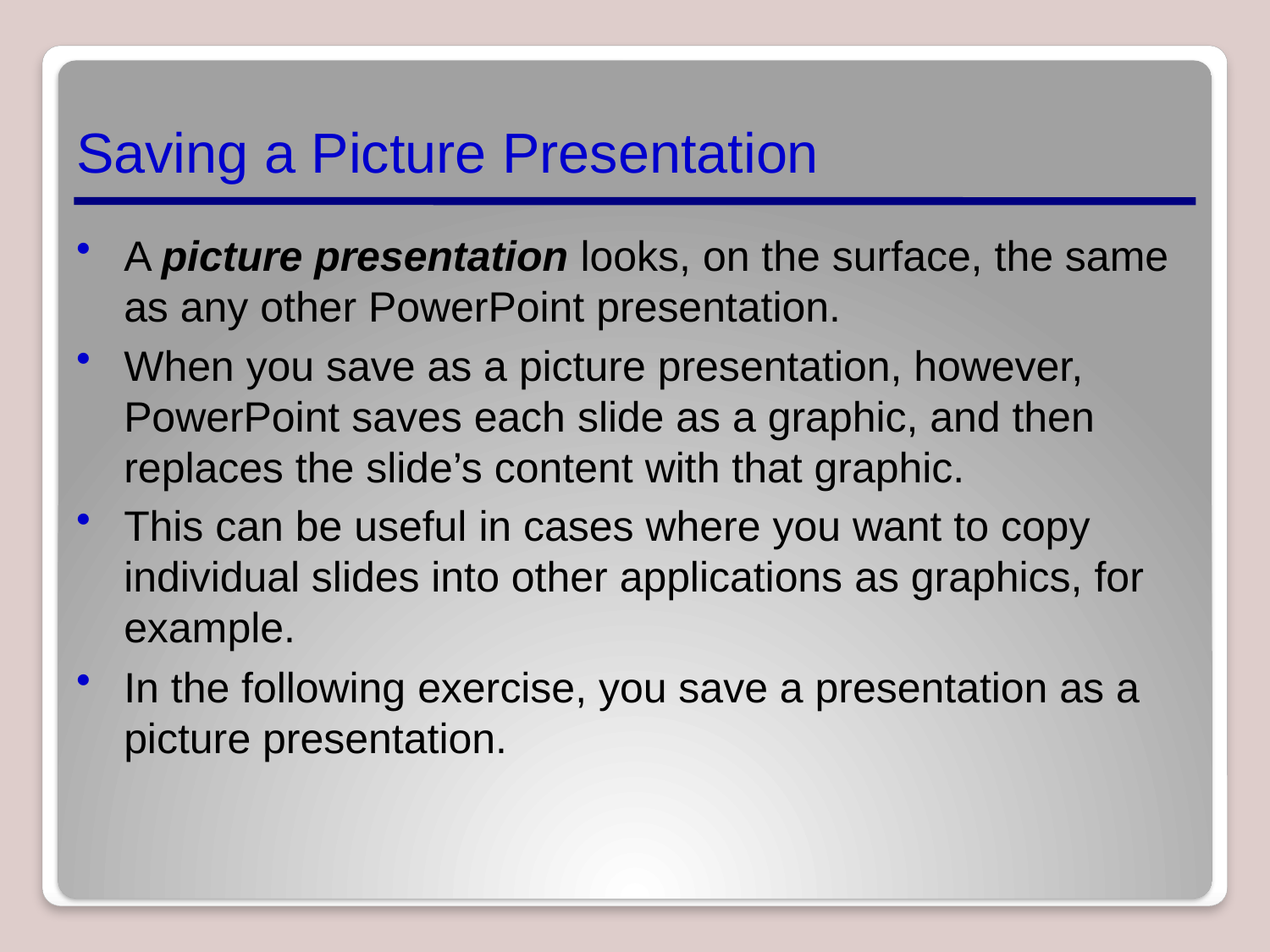

# Saving a Picture Presentation
A picture presentation looks, on the surface, the same as any other PowerPoint presentation.
When you save as a picture presentation, however, PowerPoint saves each slide as a graphic, and then replaces the slide’s content with that graphic.
This can be useful in cases where you want to copy individual slides into other applications as graphics, for example.
In the following exercise, you save a presentation as a picture presentation.